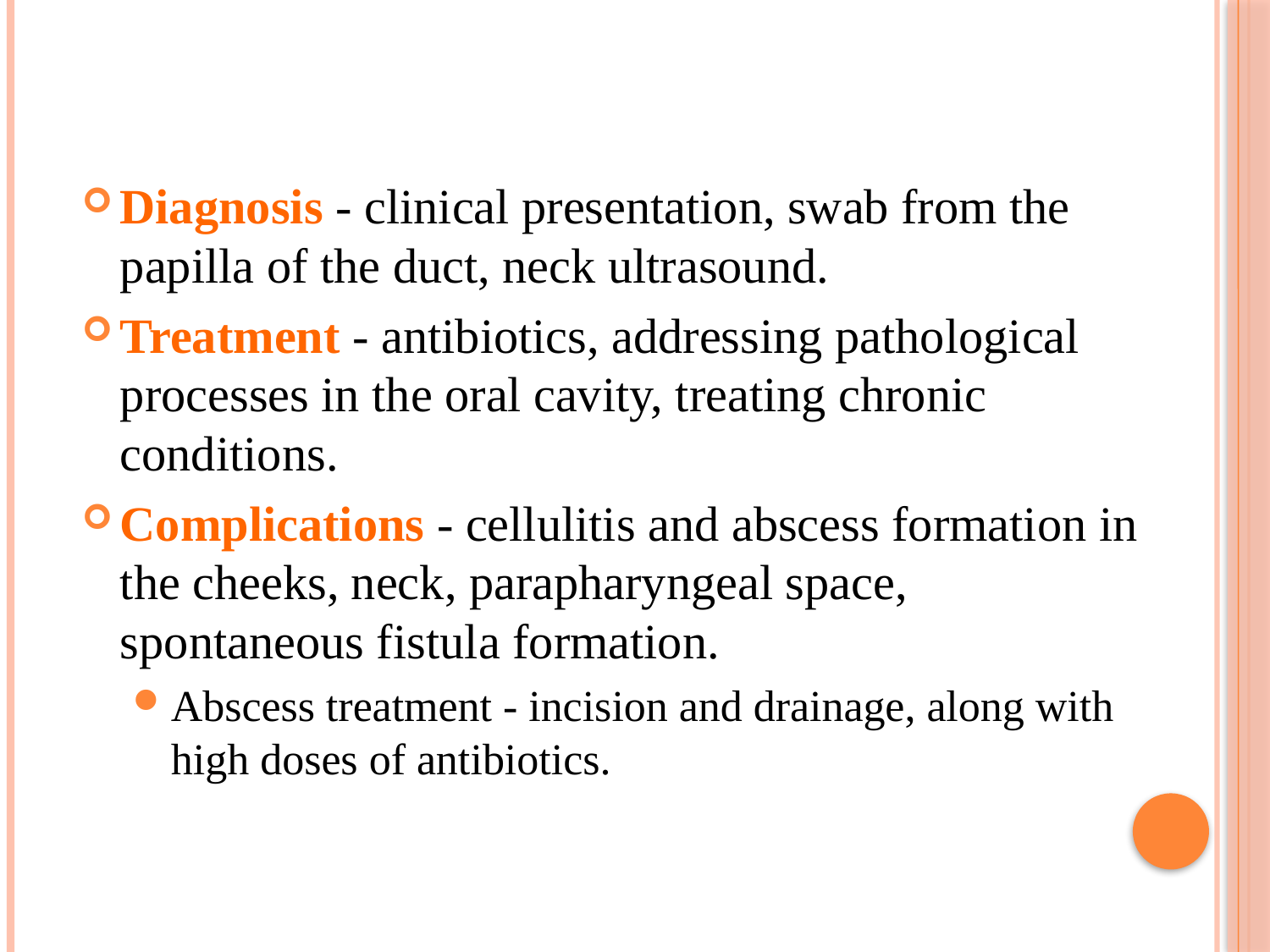

Diagnosis - clinical presentation, swab from the papilla of the duct, neck ultrasound.
Treatment - antibiotics, addressing pathological processes in the oral cavity, treating chronic conditions.
Complications - cellulitis and abscess formation in the cheeks, neck, parapharyngeal space, spontaneous fistula formation.
Abscess treatment - incision and drainage, along with high doses of antibiotics.